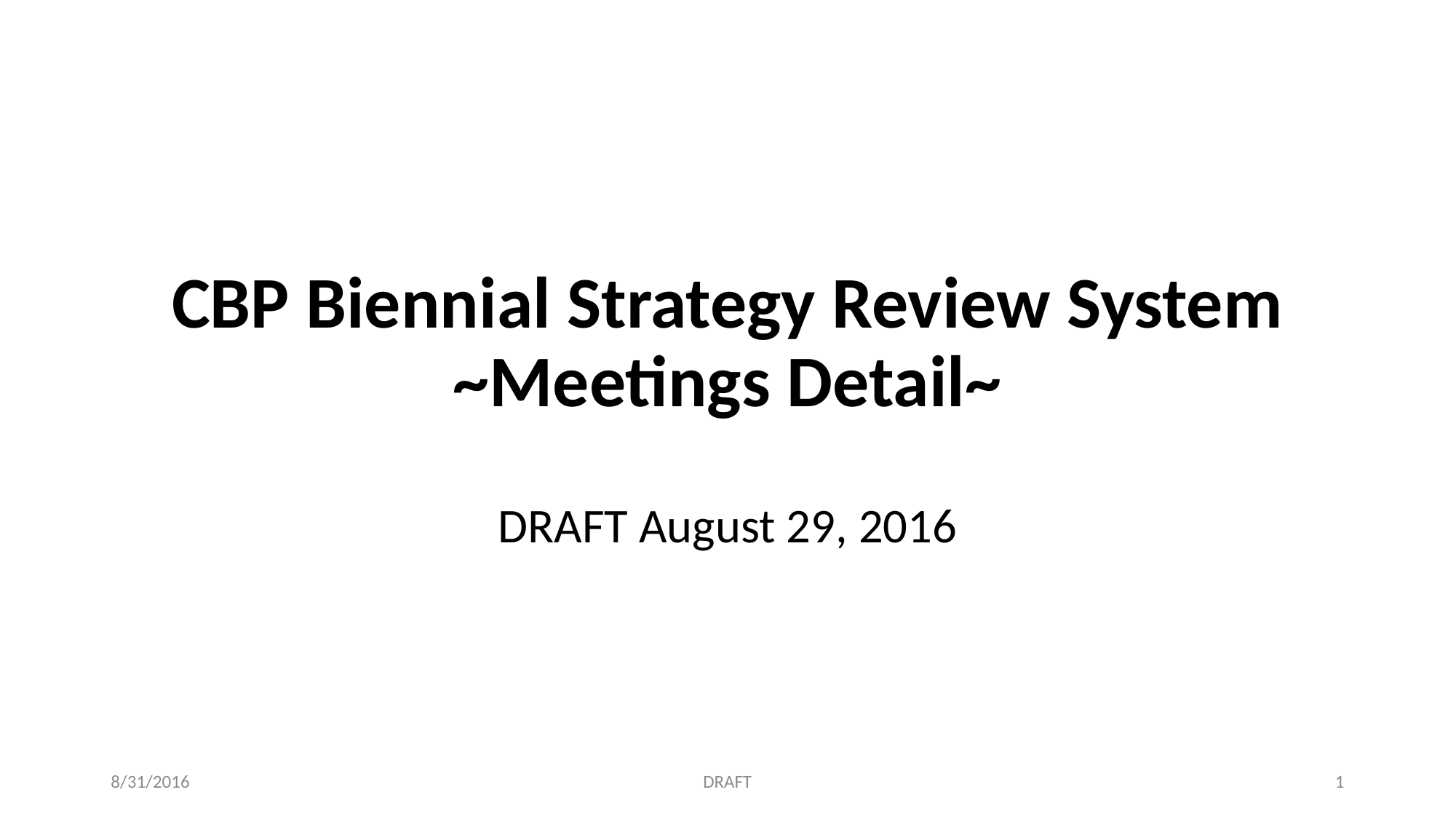

# CBP Biennial Strategy Review System ~Meetings Detail~ DRAFT August 29, 2016
8/31/2016
DRAFT
1